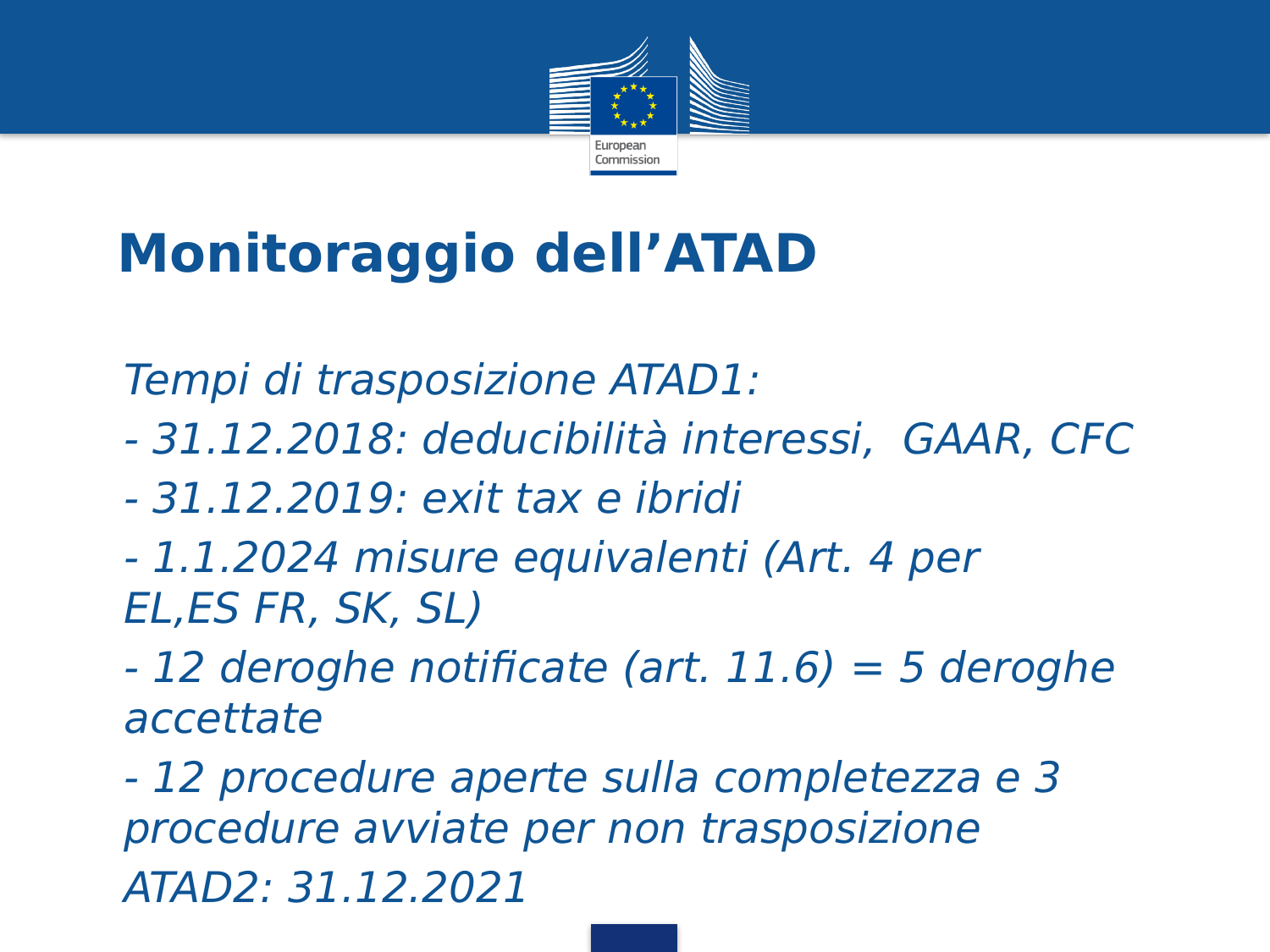

# Monitoraggio dell’ATAD
Tempi di trasposizione ATAD1:
- 31.12.2018: deducibilità interessi,  GAAR, CFC
- 31.12.2019: exit tax e ibridi
- 1.1.2024 misure equivalenti (Art. 4 per EL,ES FR, SK, SL)
- 12 deroghe notificate (art. 11.6) = 5 deroghe accettate
- 12 procedure aperte sulla completezza e 3 procedure avviate per non trasposizione
ATAD2: 31.12.2021